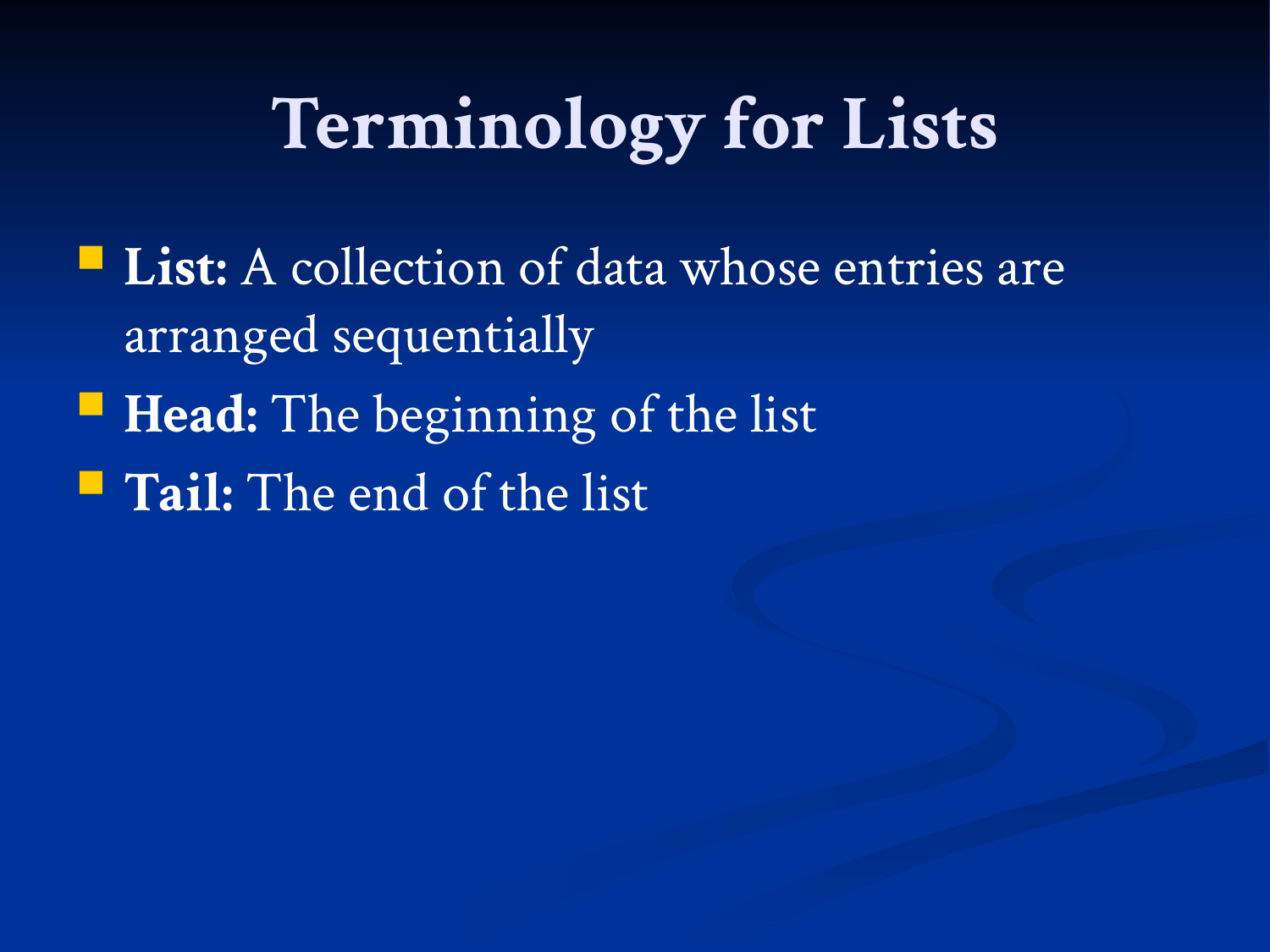

# Terminology for Lists
List: A collection of data whose entries are arranged sequentially
Head: The beginning of the list
Tail: The end of the list